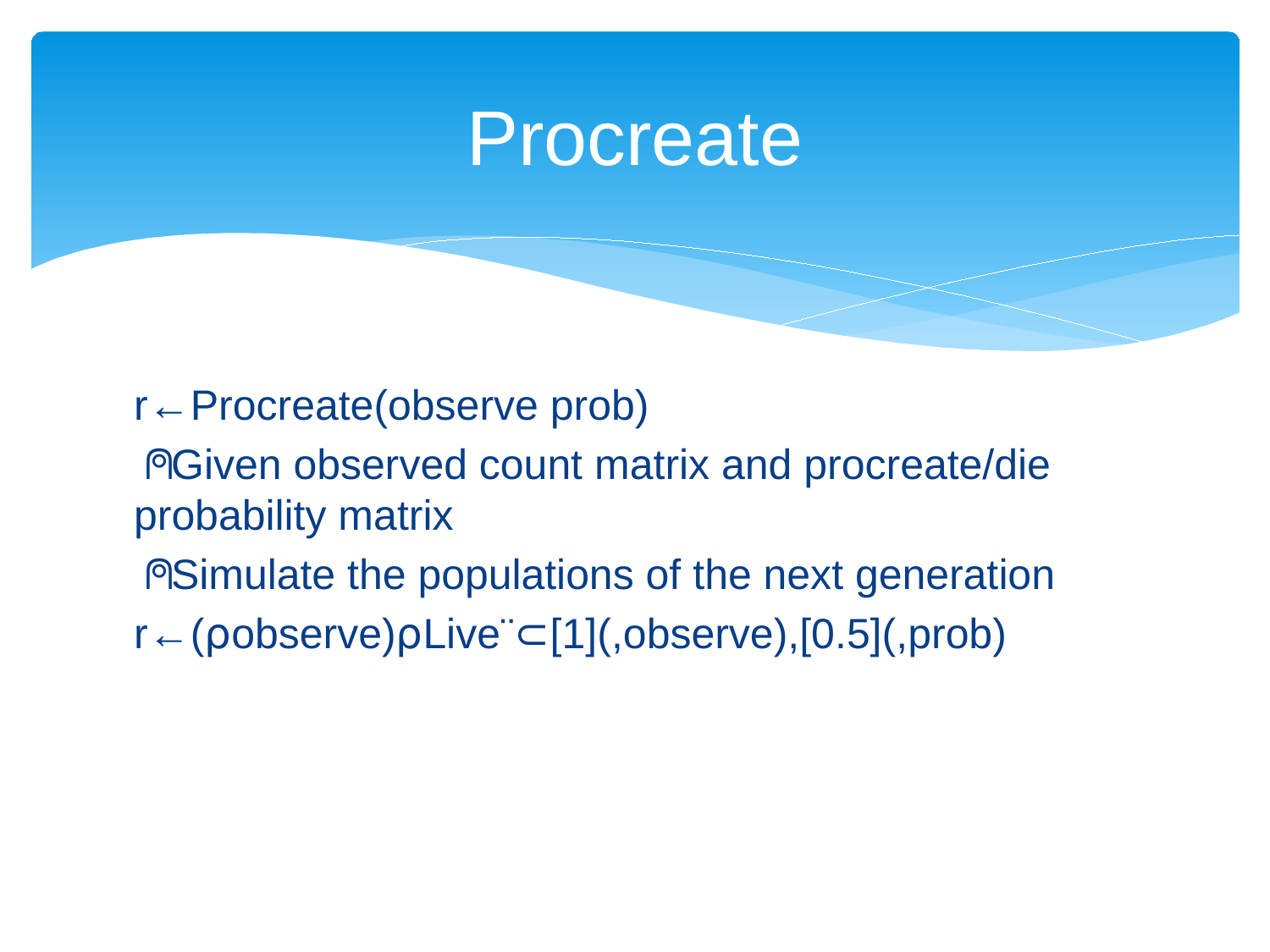

# Procreate
r←Procreate(observe prob)
⍝ Given observed count matrix and procreate/die probability matrix
⍝ Simulate the populations of the next generation
r←(⍴observe)⍴Live¨⊂[1](,observe),[0.5](,prob)